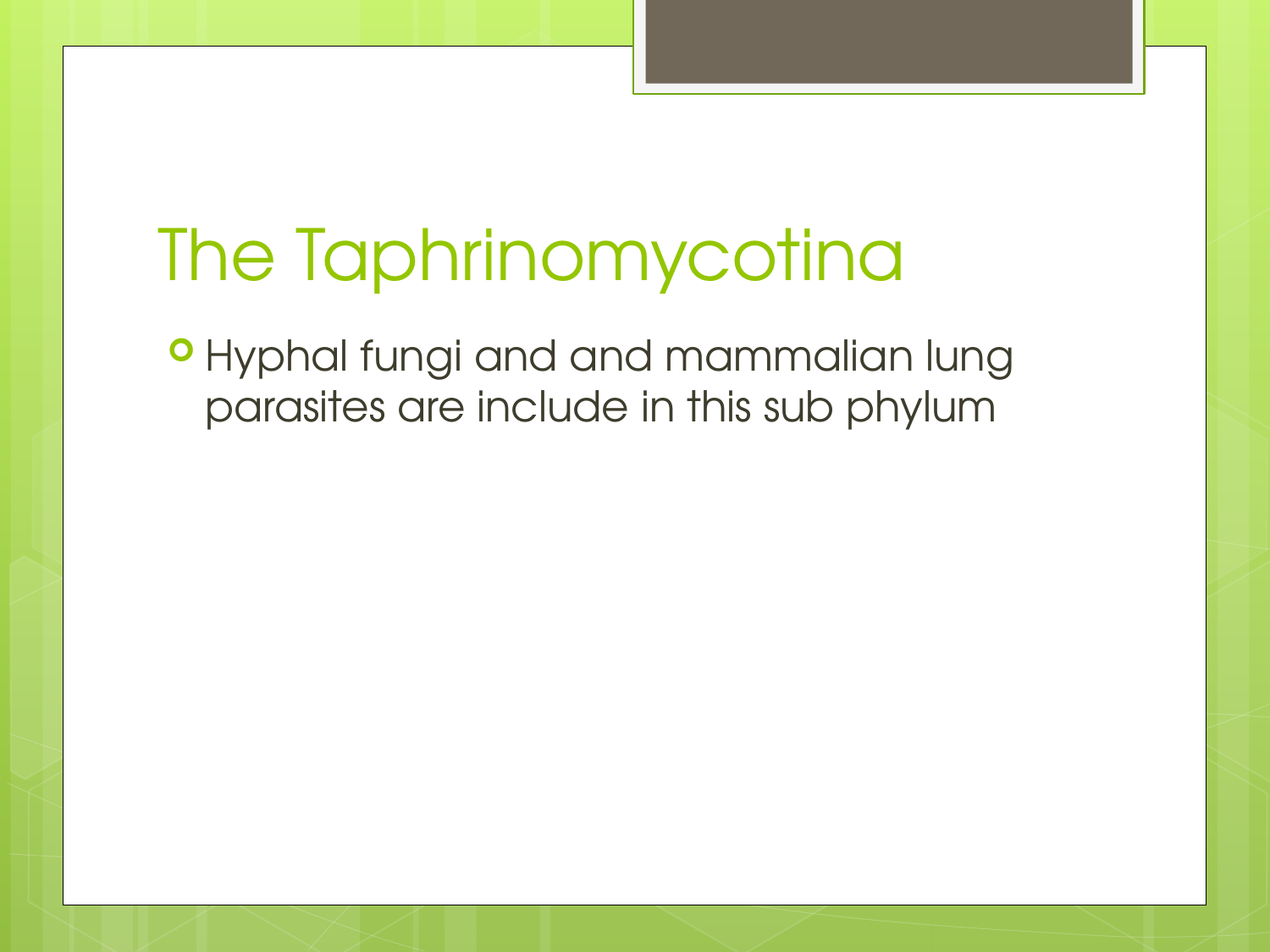

# The Taphrinomycotina
Hyphal fungi and and mammalian lung parasites are include in this sub phylum